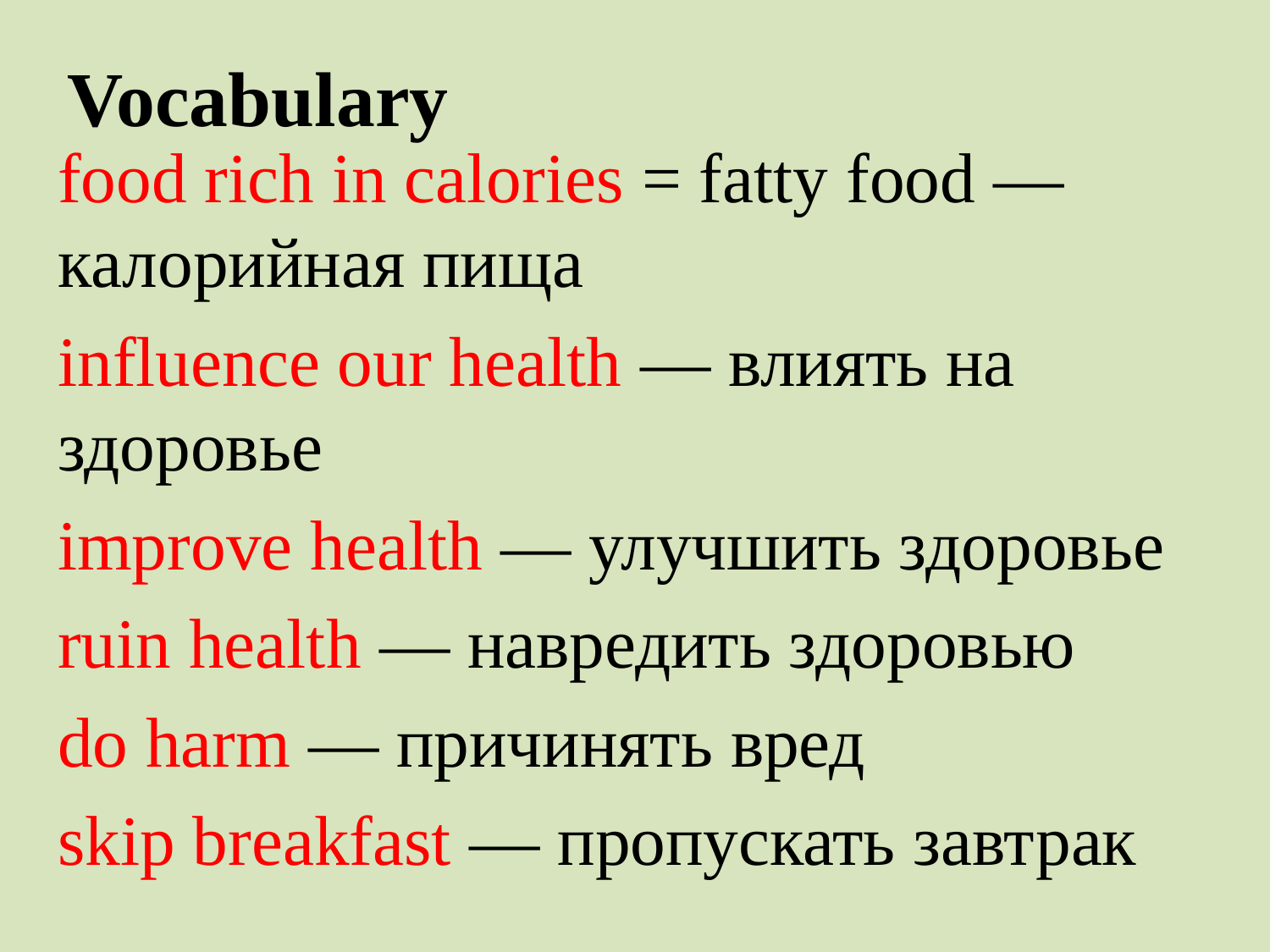

Vocabulary
food rich in calories = fatty food — калорийная пища
influence our health — влиять на здоровье
improve health — улучшить здоровье
ruin health — навредить здоровью
do harm — причинять вред
skip breakfast — пропускать завтрак